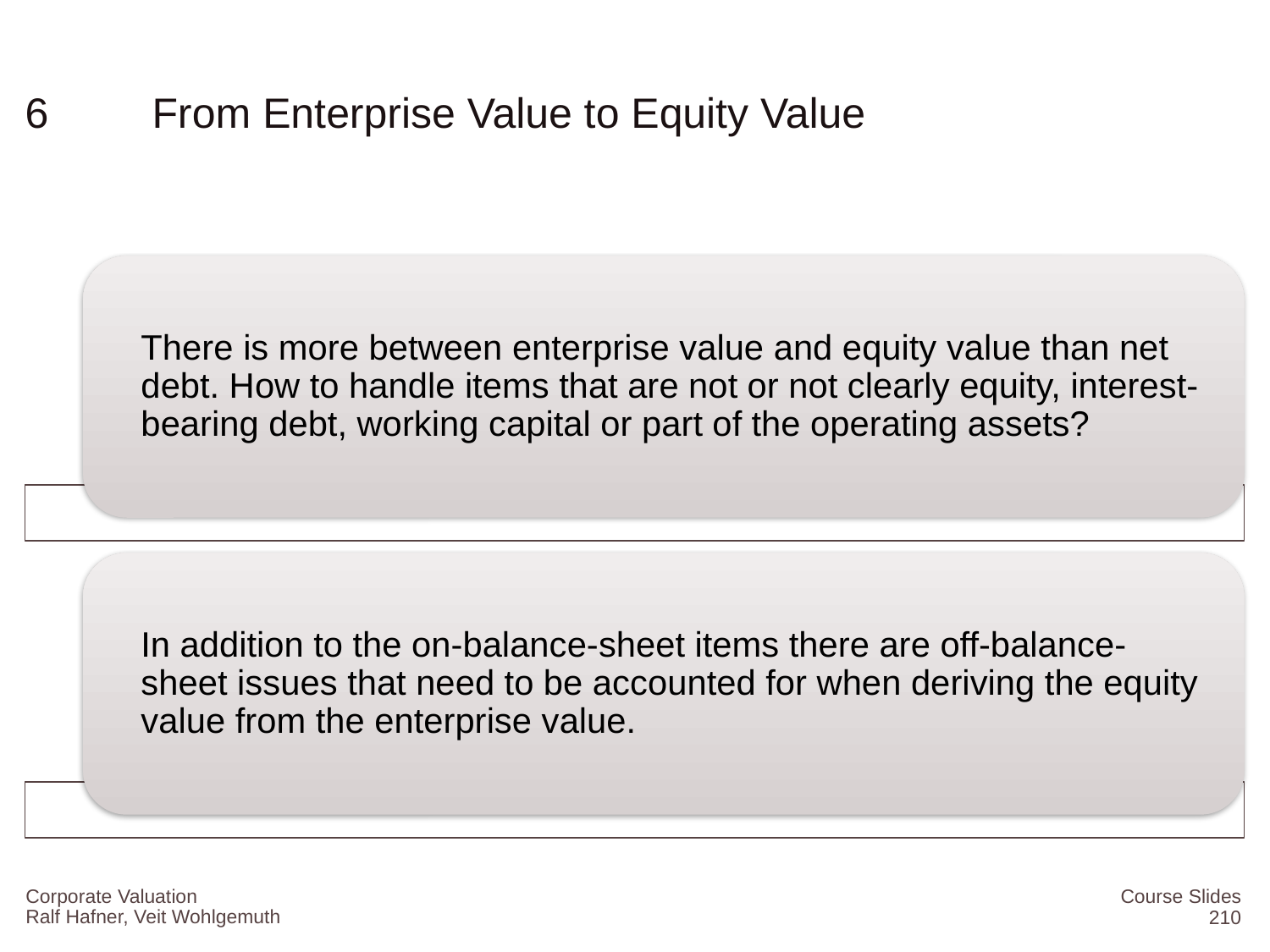

# 6	From Enterprise Value to Equity Value
There is more between enterprise value and equity value than net debt. How to handle items that are not or not clearly equity, interest-bearing debt, working capital or part of the operating assets?
In addition to the on-balance-sheet items there are off-balance-sheet issues that need to be accounted for when deriving the equity value from the enterprise value.
Corporate Valuation
Course Slides
210